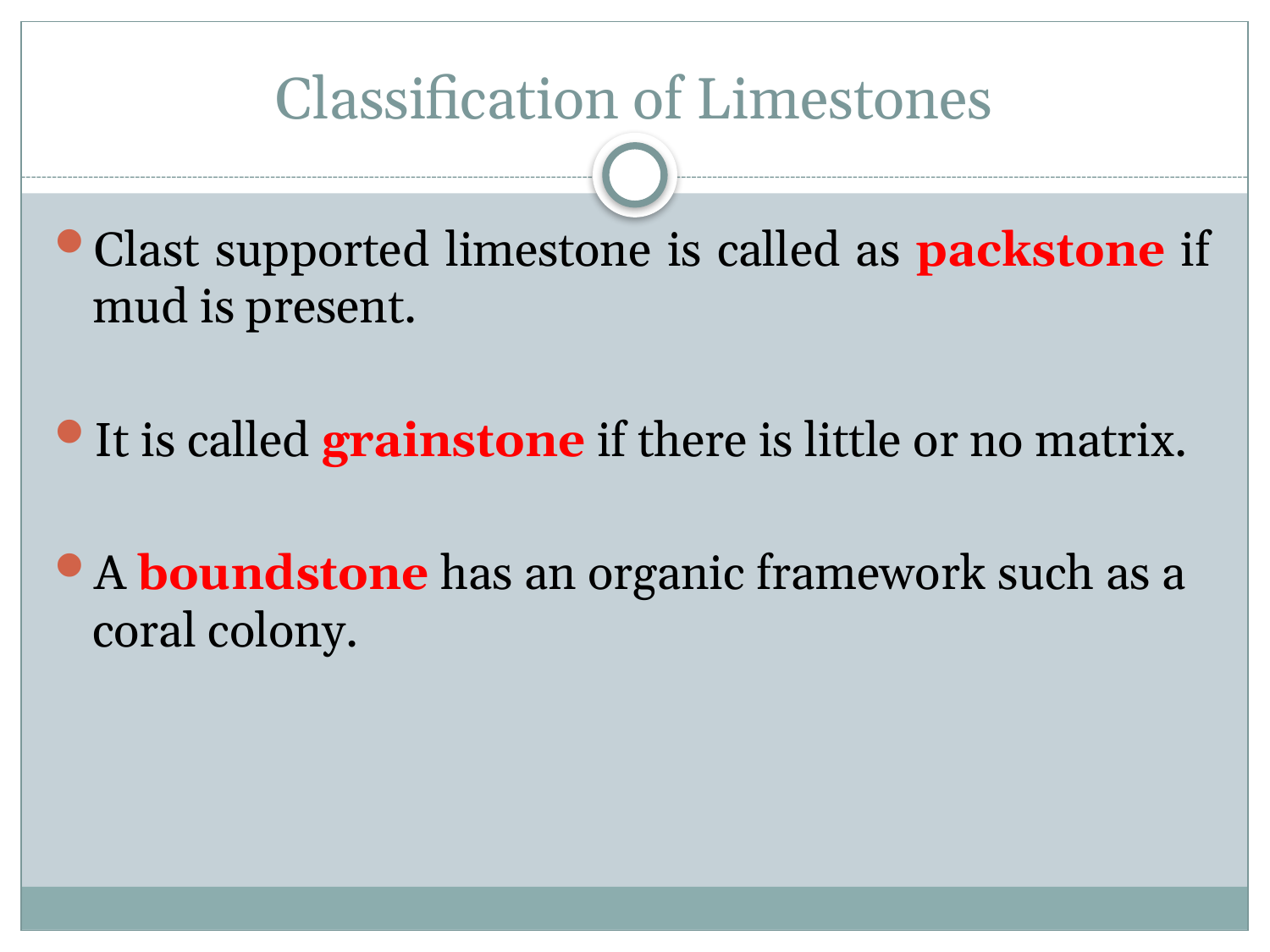

# Classification of Limestones
Clast supported limestone is called as packstone if mud is present.

It is called grainstone if there is little or no matrix.

A boundstone has an organic framework such as a coral colony.